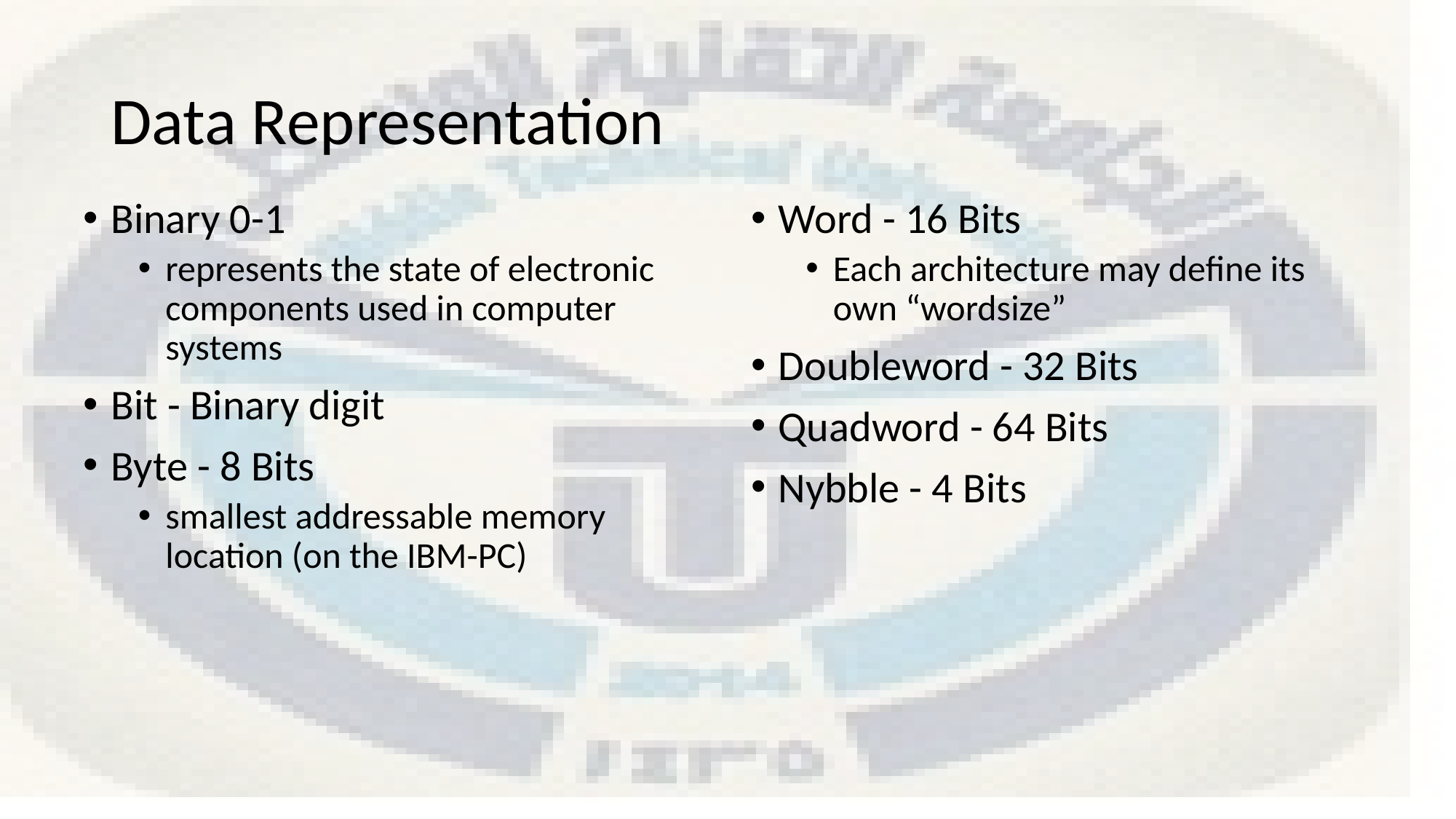

# Data Representation
Binary 0-1
represents the state of electronic components used in computer systems
Bit - Binary digit
Byte - 8 Bits
smallest addressable memory location (on the IBM-PC)
Word - 16 Bits
Each architecture may define its own “wordsize”
Doubleword - 32 Bits
Quadword - 64 Bits
Nybble - 4 Bits